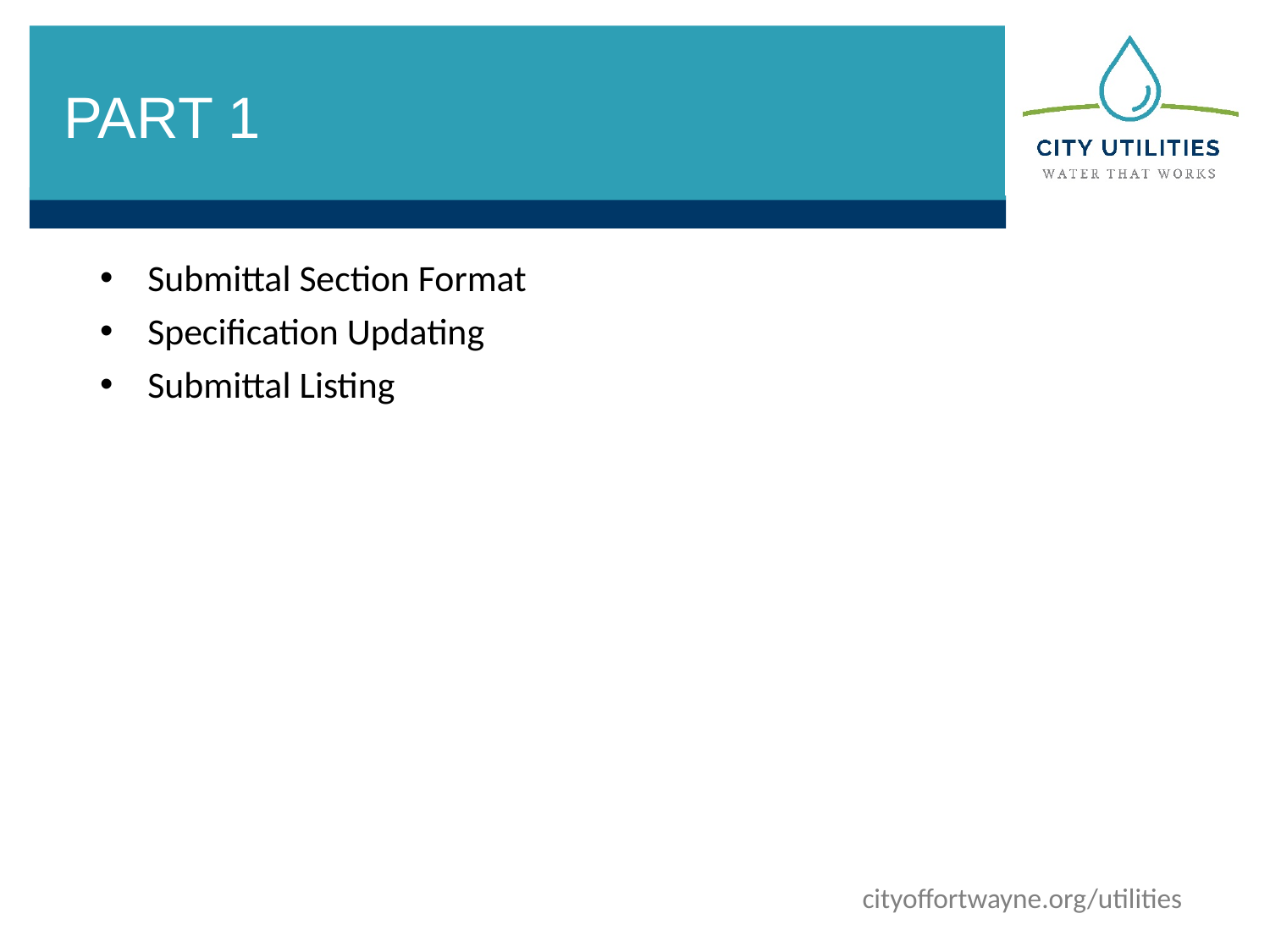

# PART 1
Submittal Section Format
Specification Updating
Submittal Listing